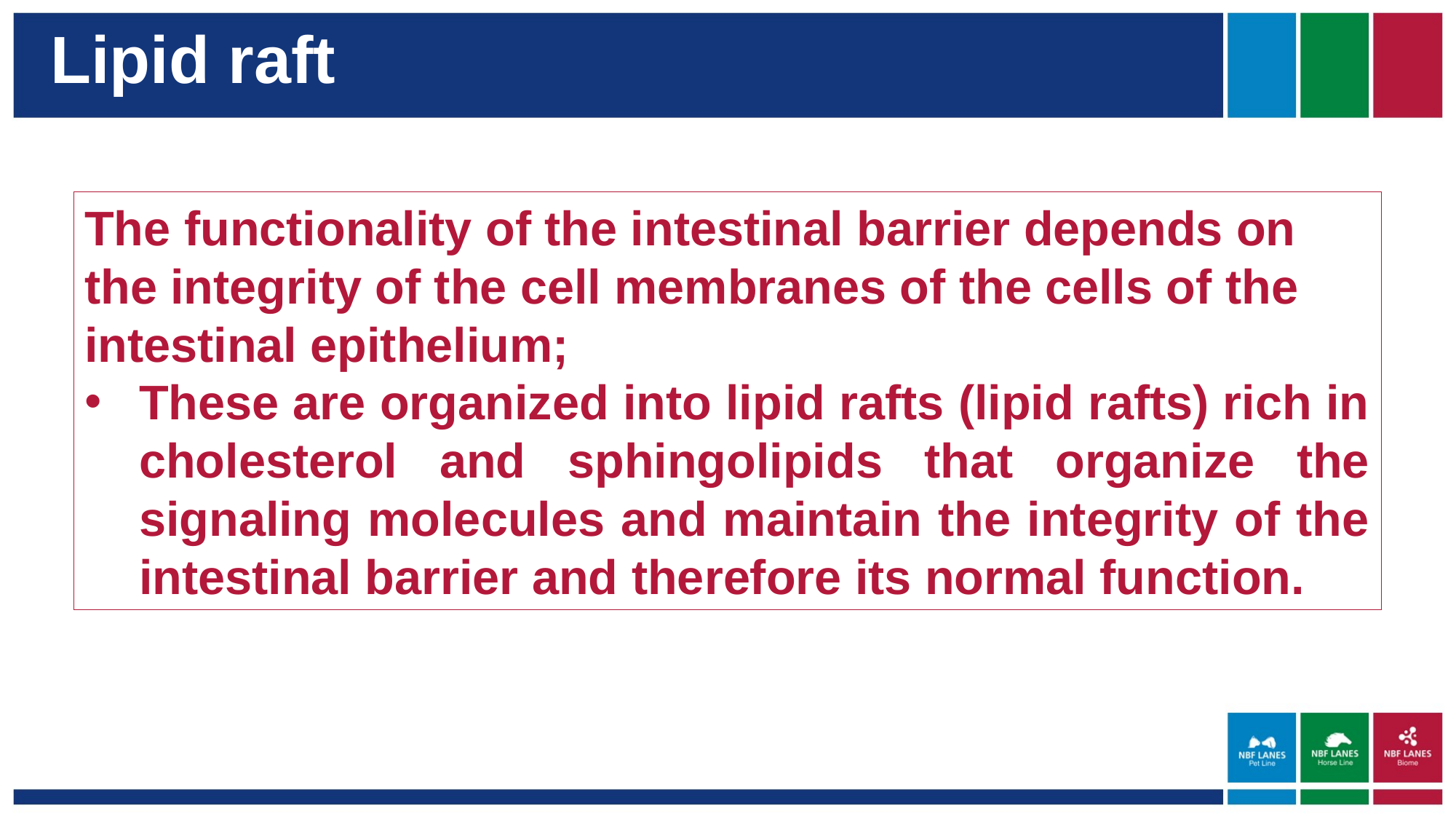

# Lipid raft
The functionality of the intestinal barrier depends on the integrity of the cell membranes of the cells of the intestinal epithelium;
These are organized into lipid rafts (lipid rafts) rich in cholesterol and sphingolipids that organize the signaling molecules and maintain the integrity of the intestinal barrier and therefore its normal function.